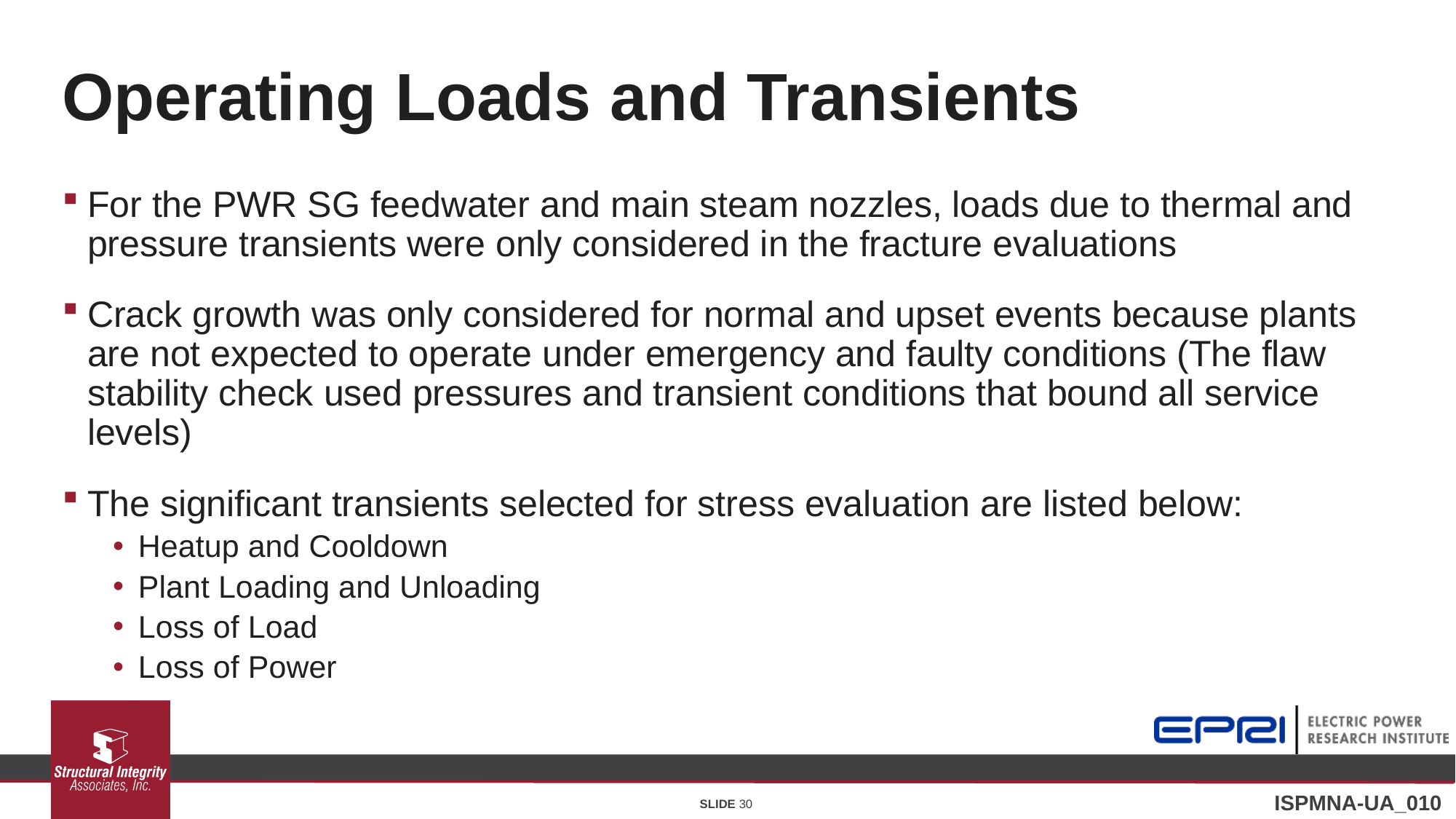

# Operating Loads and Transients
For the PWR SG feedwater and main steam nozzles, loads due to thermal and pressure transients were only considered in the fracture evaluations

Crack growth was only considered for normal and upset events because plants are not expected to operate under emergency and faulty conditions (The flaw stability check used pressures and transient conditions that bound all service levels)

The significant transients selected for stress evaluation are listed below:
Heatup and Cooldown
Plant Loading and Unloading
Loss of Load
Loss of Power
SLIDE 30